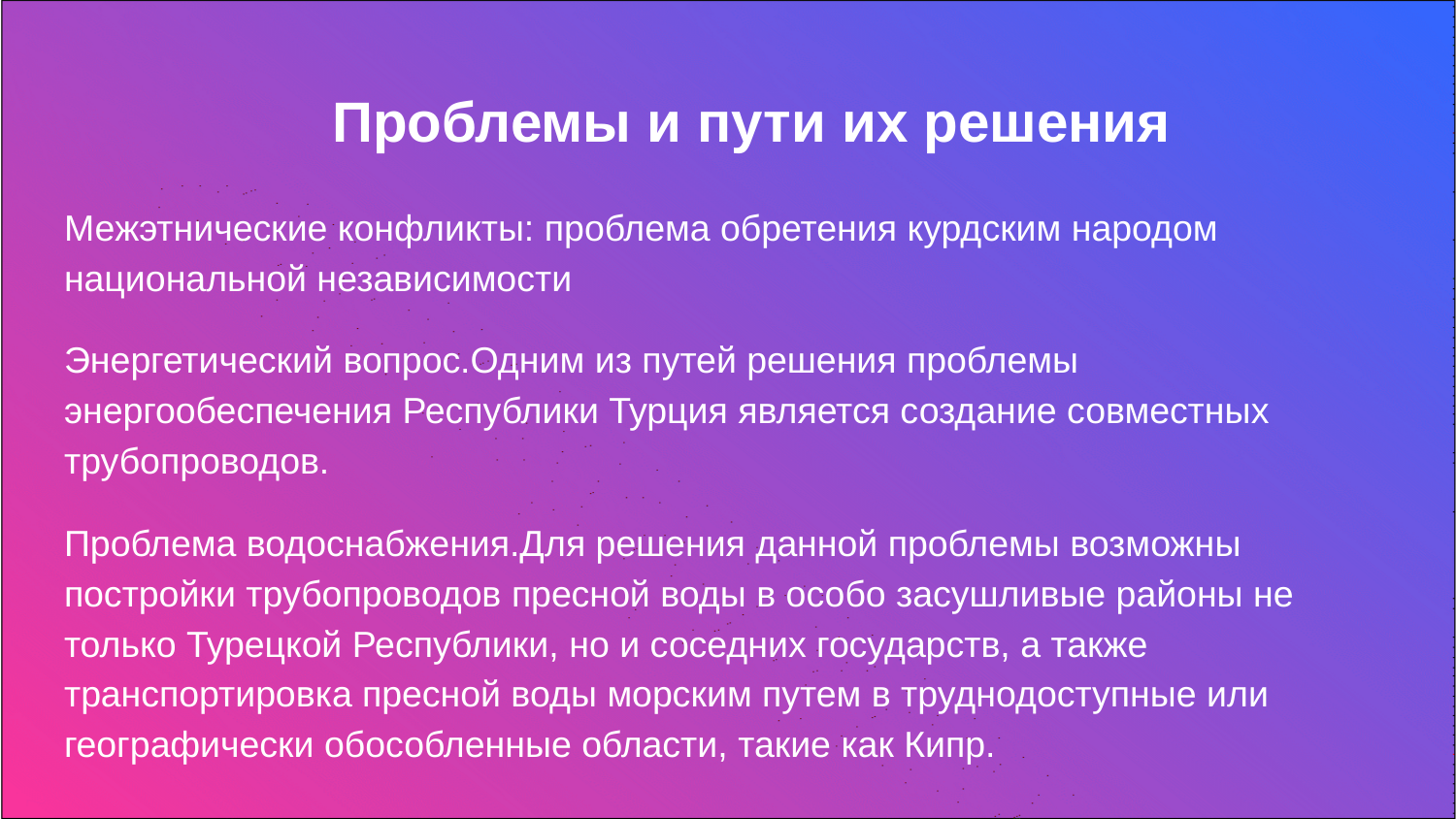

# Проблемы и пути их решения

Межэтнические конфликты: проблема обретения курдским народом национальной независимости
Энергетический вопрос.Одним из путей решения проблемы энергообеспечения Республики Турция является создание совместных трубопроводов.
Проблема водоснабжения.Для решения данной проблемы возможны постройки трубопроводов пресной воды в особо засушливые районы не только Турецкой Республики, но и соседних государств, а также транспортировка пресной воды морским путем в труднодоступные или географически обособленные области, такие как Кипр.